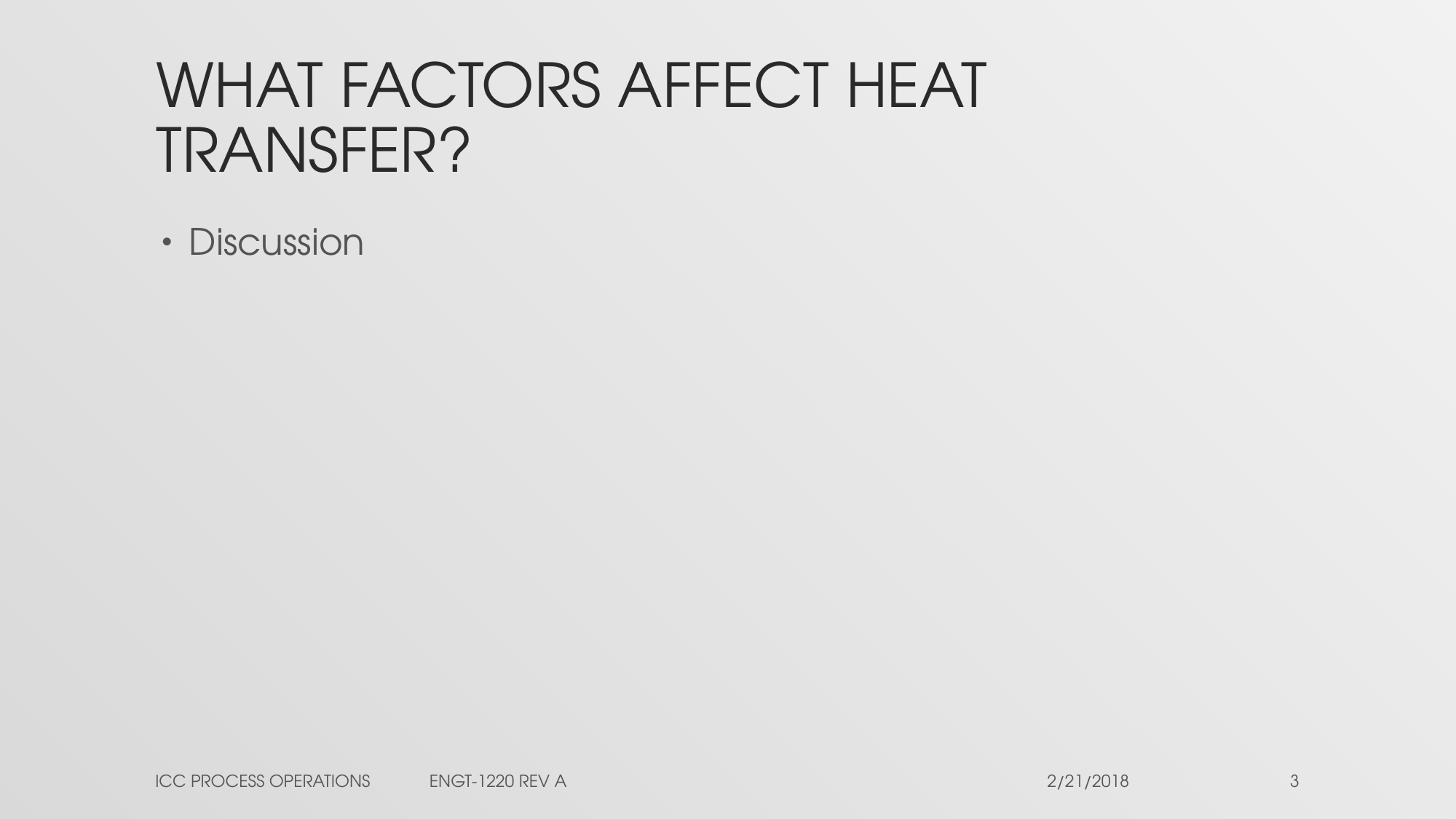

# What factors affect heat transfer?
Discussion

ICC Process Operations             ENGT-1220 Rev A
2/21/2018
3